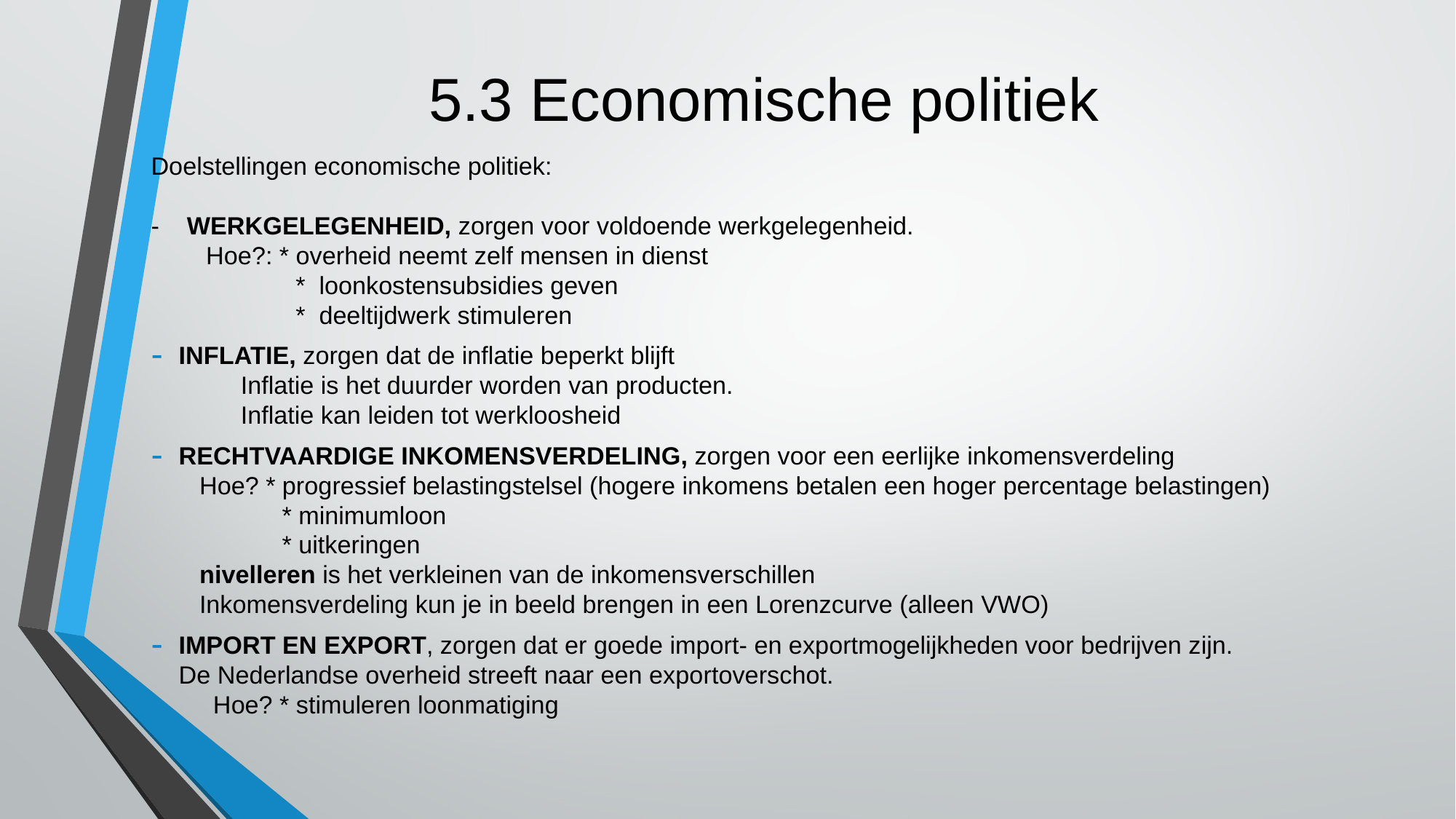

# 5.3 Economische politiek
Doelstellingen economische politiek:
-    WERKGELEGENHEID, zorgen voor voldoende werkgelegenheid.
        Hoe?: * overheid neemt zelf mensen in dienst
                     *  loonkostensubsidies geven
                     *  deeltijdwerk stimuleren
INFLATIE, zorgen dat de inflatie beperkt blijft
         Inflatie is het duurder worden van producten.
         Inflatie kan leiden tot werkloosheid
RECHTVAARDIGE INKOMENSVERDELING, zorgen voor een eerlijke inkomensverdeling
   Hoe? * progressief belastingstelsel (hogere inkomens betalen een hoger percentage belastingen)
               * minimumloon
               * uitkeringen
   nivelleren is het verkleinen van de inkomensverschillen
   Inkomensverdeling kun je in beeld brengen in een Lorenzcurve (alleen VWO)
IMPORT EN EXPORT, zorgen dat er goede import- en exportmogelijkheden voor bedrijven zijn.
De Nederlandse overheid streeft naar een exportoverschot.
     Hoe? * stimuleren loonmatiging